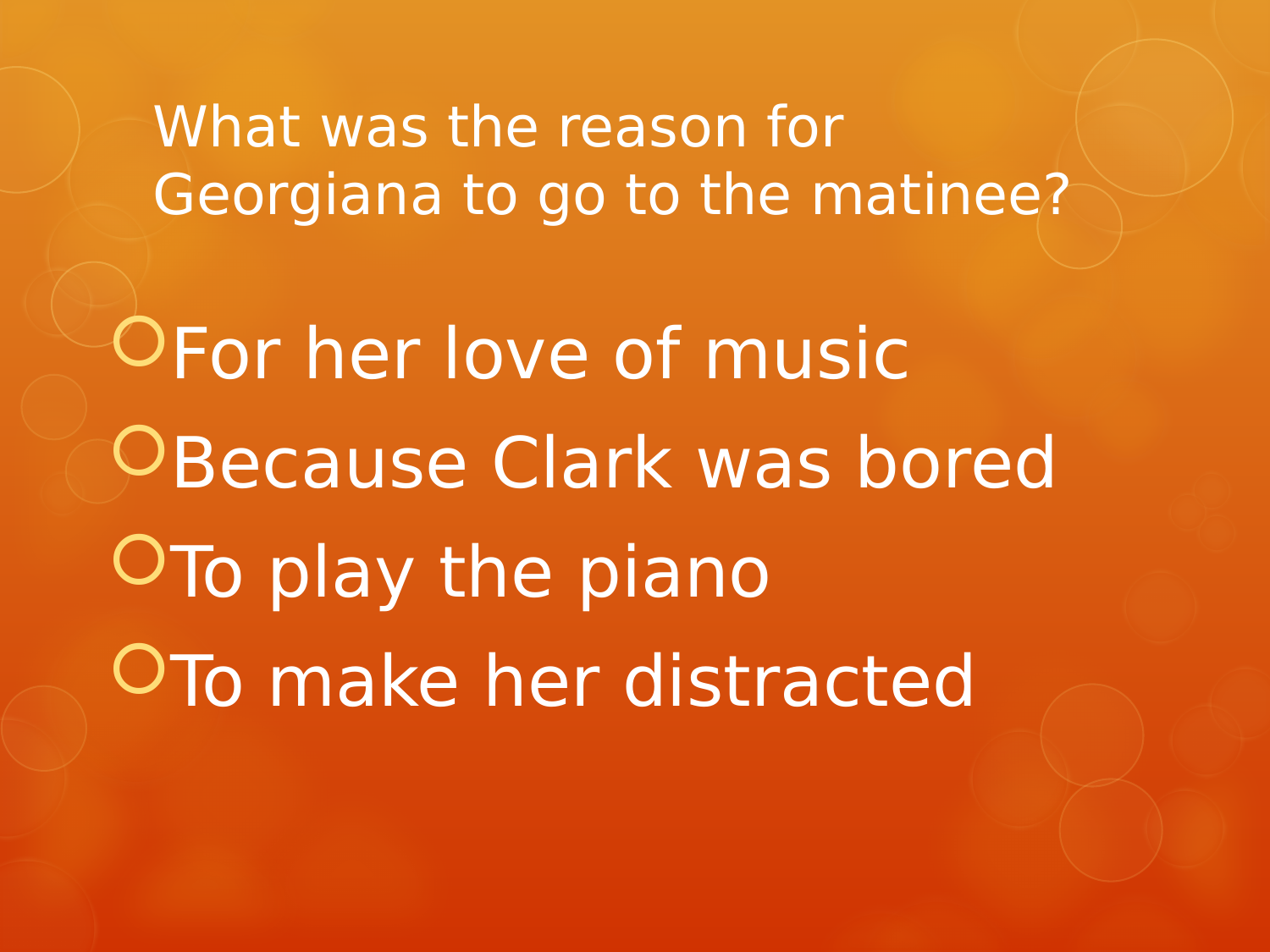

# What was the reason for Georgiana to go to the matinee?
For her love of music
Because Clark was bored
To play the piano
To make her distracted